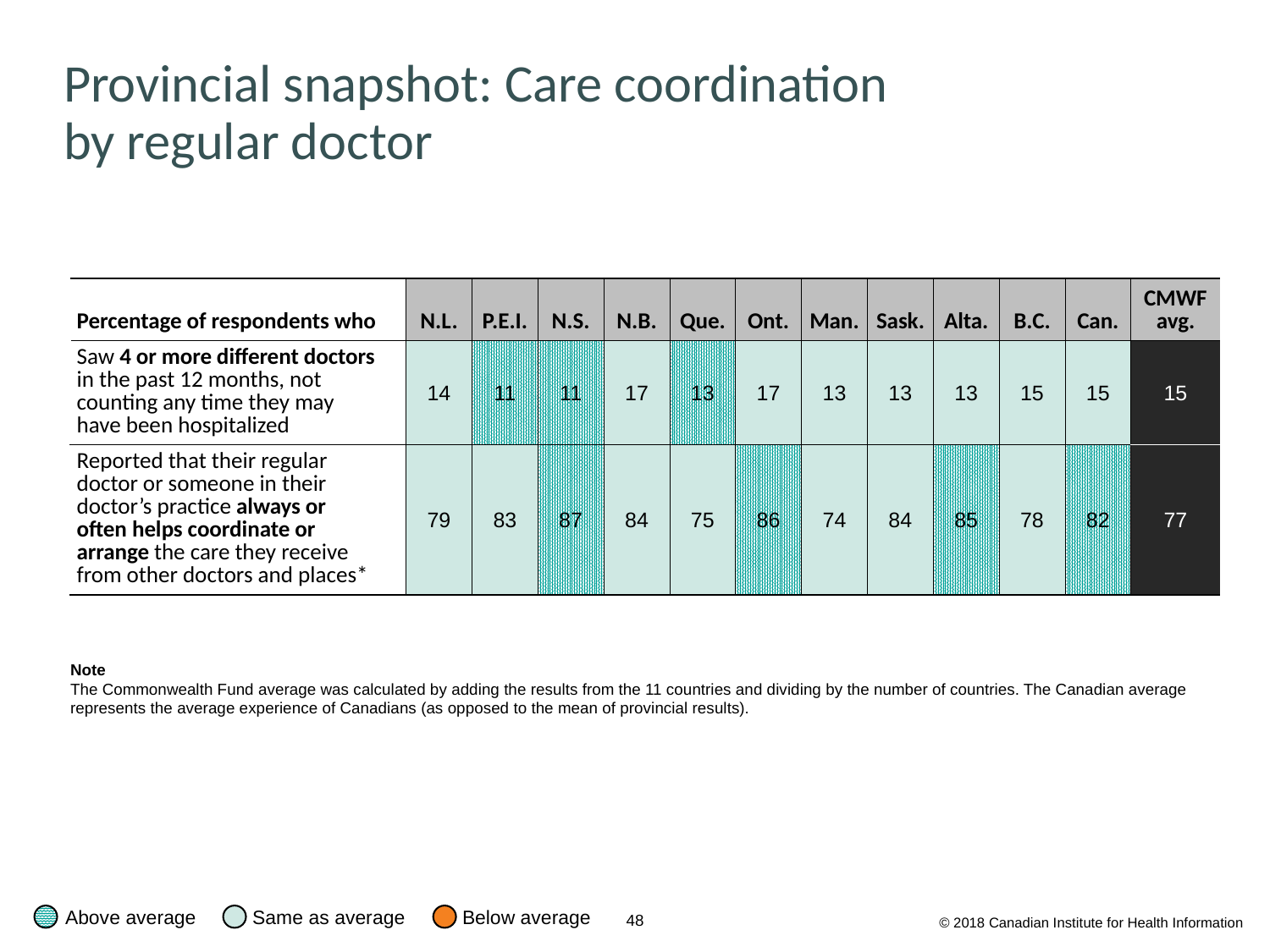

# Provincial snapshot: Care coordination by regular doctor
| Percentage of respondents who | N.L. | P.E.I. | N.S. | N.B. | Que. | Ont. | Man. | Sask. | Alta. | B.C. | Can. | CMWF avg. |
| --- | --- | --- | --- | --- | --- | --- | --- | --- | --- | --- | --- | --- |
| Saw 4 or more different doctors in the past 12 months, not counting any time they may have been hospitalized | 14 | 11 | 11 | 17 | 13 | 17 | 13 | 13 | 13 | 15 | 15 | 15 |
| Reported that their regular doctor or someone in their doctor’s practice always or often helps coordinate or arrange the care they receive from other doctors and places\* | 79 | 83 | 87 | 84 | 75 | 86 | 74 | 84 | 85 | 78 | 82 | 77 |
Note
The Commonwealth Fund average was calculated by adding the results from the 11 countries and dividing by the number of countries. The Canadian average represents the average experience of Canadians (as opposed to the mean of provincial results).
Below average

Above average

Same as average

© 2018 Canadian Institute for Health Information
48